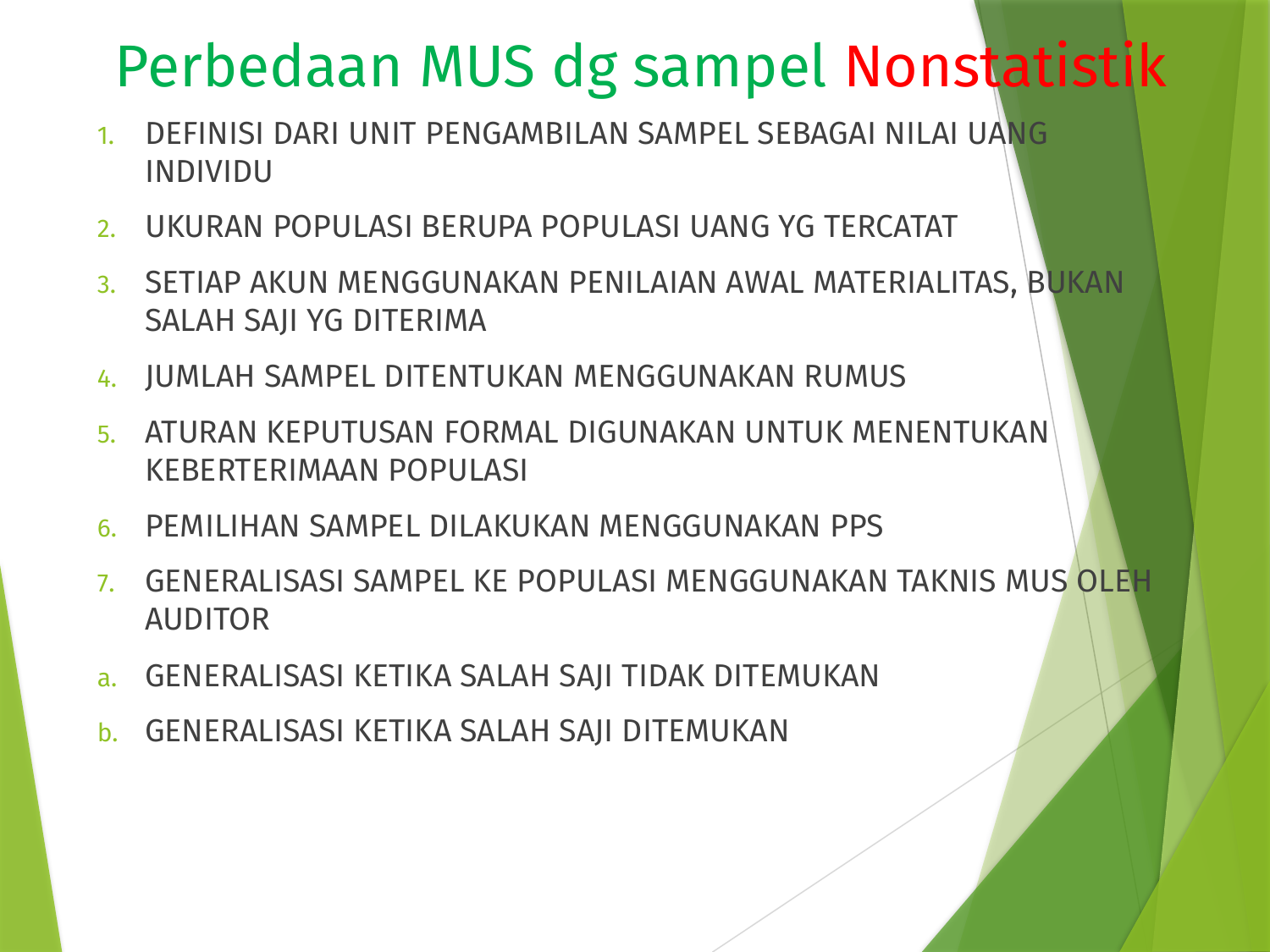

# Perbedaan MUS dg sampel Nonstatistik
DEFINISI DARI UNIT PENGAMBILAN SAMPEL SEBAGAI NILAI UANG INDIVIDU
UKURAN POPULASI BERUPA POPULASI UANG YG TERCATAT
SETIAP AKUN MENGGUNAKAN PENILAIAN AWAL MATERIALITAS, BUKAN SALAH SAJI YG DITERIMA
JUMLAH SAMPEL DITENTUKAN MENGGUNAKAN RUMUS
ATURAN KEPUTUSAN FORMAL DIGUNAKAN UNTUK MENENTUKAN KEBERTERIMAAN POPULASI
PEMILIHAN SAMPEL DILAKUKAN MENGGUNAKAN PPS
GENERALISASI SAMPEL KE POPULASI MENGGUNAKAN TAKNIS MUS OLEH AUDITOR
GENERALISASI KETIKA SALAH SAJI TIDAK DITEMUKAN
GENERALISASI KETIKA SALAH SAJI DITEMUKAN